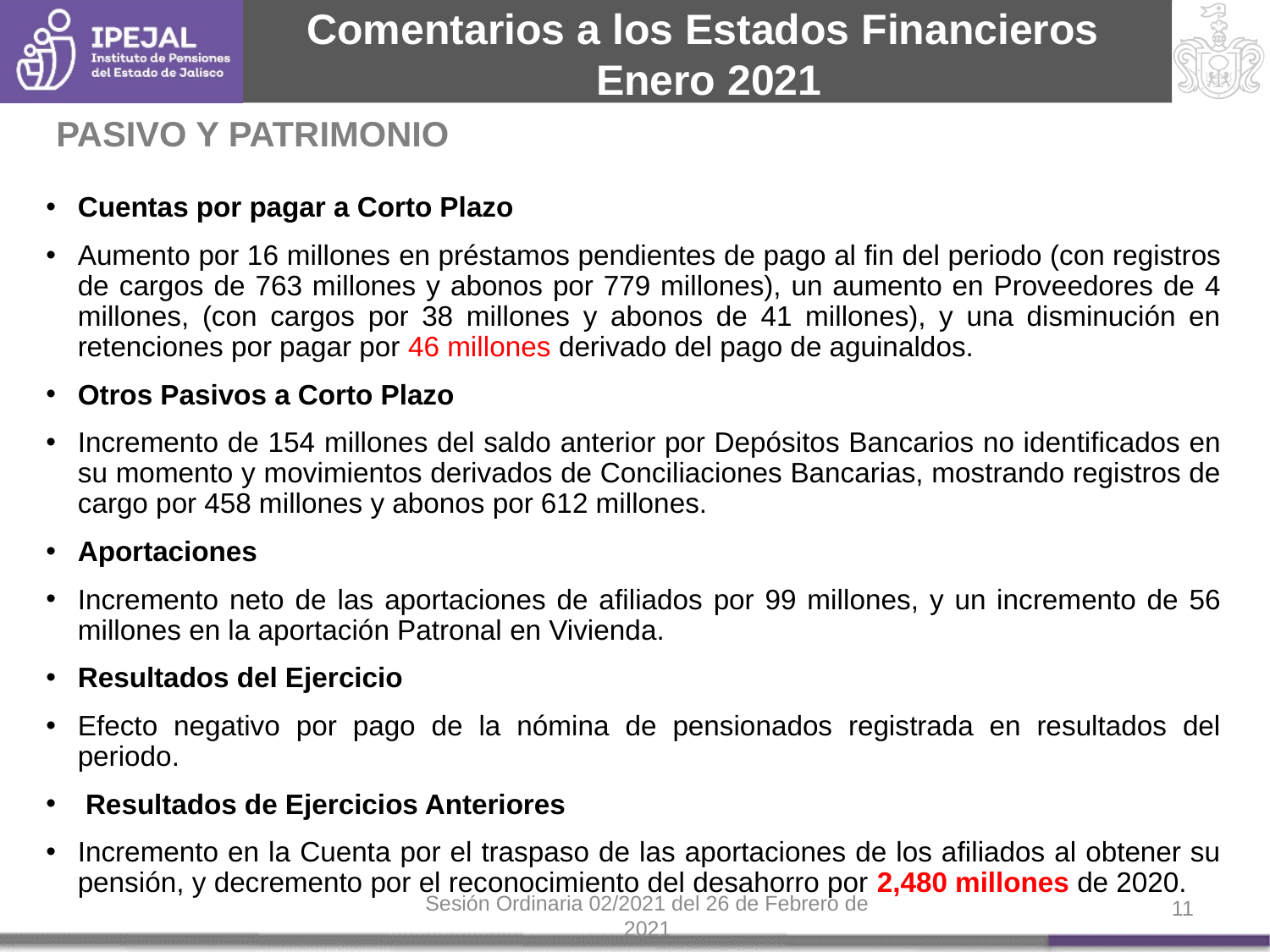

Comentarios a los Estados Financieros
 Enero 2021
PASIVO Y PATRIMONIO
Cuentas por pagar a Corto Plazo
Aumento por 16 millones en préstamos pendientes de pago al fin del periodo (con registros de cargos de 763 millones y abonos por 779 millones), un aumento en Proveedores de 4 millones, (con cargos por 38 millones y abonos de 41 millones), y una disminución en retenciones por pagar por 46 millones derivado del pago de aguinaldos.
Otros Pasivos a Corto Plazo
Incremento de 154 millones del saldo anterior por Depósitos Bancarios no identificados en su momento y movimientos derivados de Conciliaciones Bancarias, mostrando registros de cargo por 458 millones y abonos por 612 millones.
Aportaciones
Incremento neto de las aportaciones de afiliados por 99 millones, y un incremento de 56 millones en la aportación Patronal en Vivienda.
Resultados del Ejercicio
Efecto negativo por pago de la nómina de pensionados registrada en resultados del periodo.
 Resultados de Ejercicios Anteriores
Incremento en la Cuenta por el traspaso de las aportaciones de los afiliados al obtener su pensión, y decremento por el reconocimiento del desahorro por 2,480 millones de 2020.

11
Sesión Ordinaria 02/2021 del 26 de Febrero de 2021